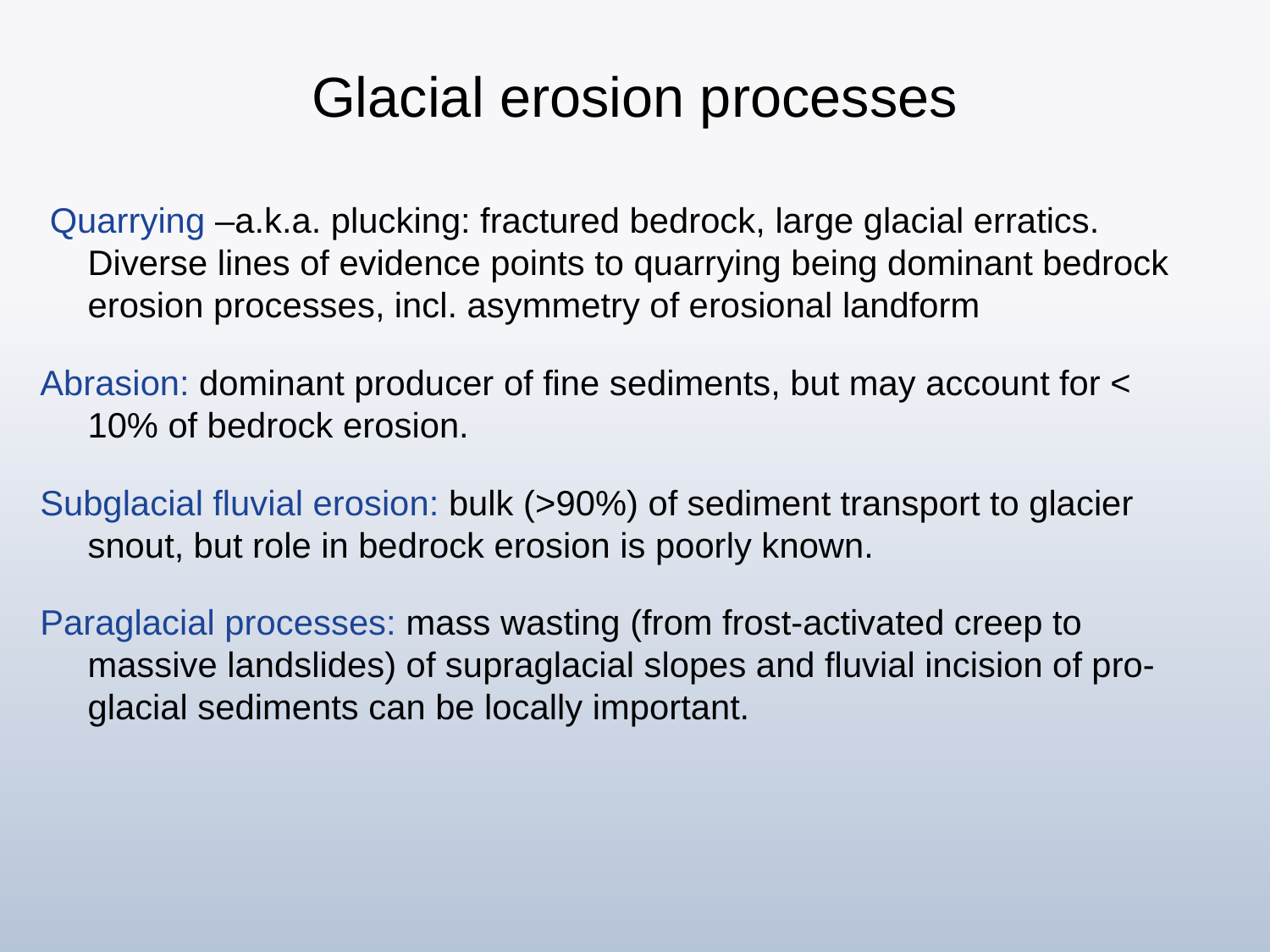

# Glacial erosion processes
 Quarrying –a.k.a. plucking: fractured bedrock, large glacial erratics. Diverse lines of evidence points to quarrying being dominant bedrock erosion processes, incl. asymmetry of erosional landform
Abrasion: dominant producer of fine sediments, but may account for < 10% of bedrock erosion.
Subglacial fluvial erosion: bulk (>90%) of sediment transport to glacier snout, but role in bedrock erosion is poorly known.
Paraglacial processes: mass wasting (from frost-activated creep to massive landslides) of supraglacial slopes and fluvial incision of pro-glacial sediments can be locally important.